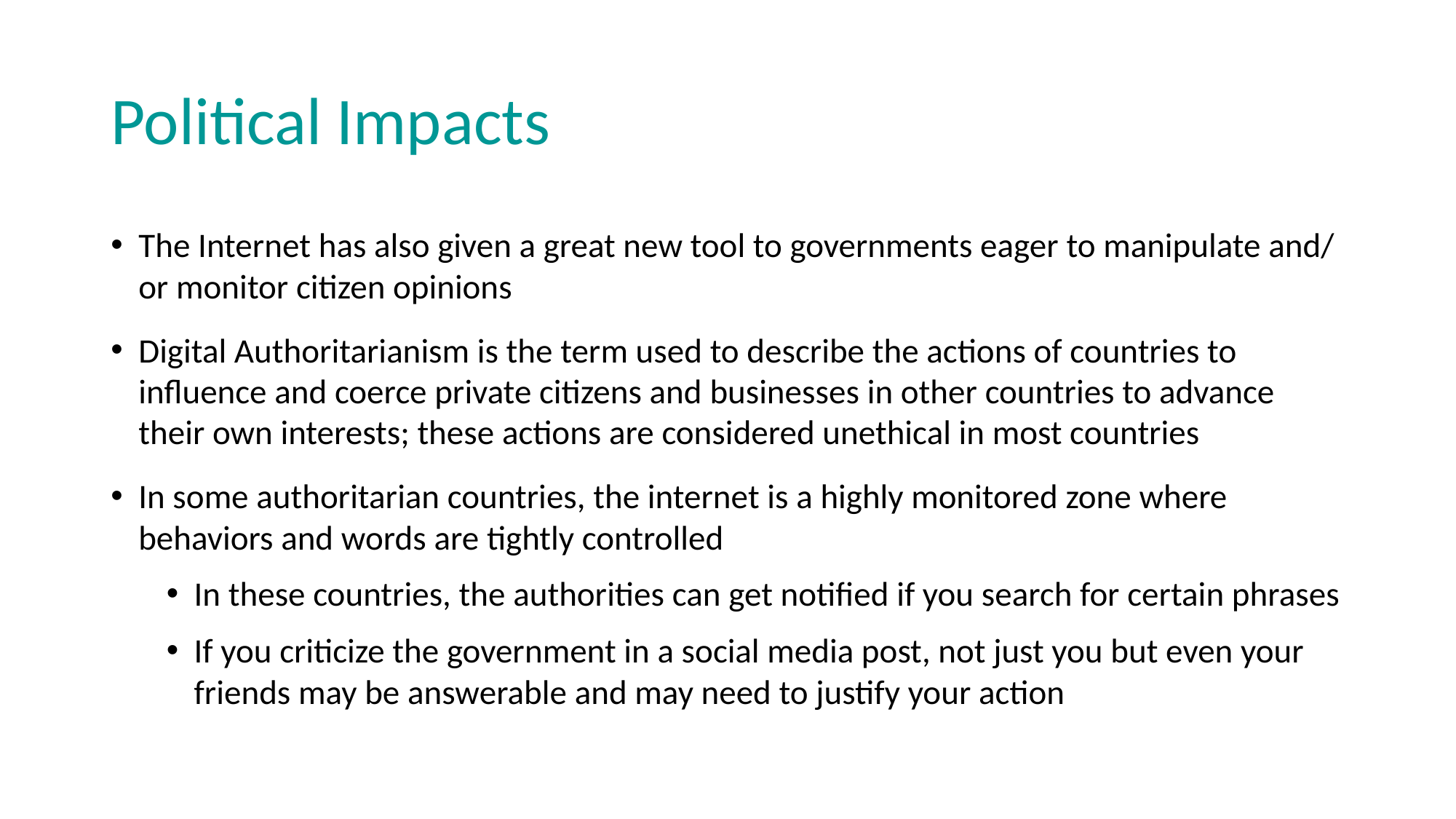

# Political Impacts
The Internet has also given a great new tool to governments eager to manipulate and/ or monitor citizen opinions
Digital Authoritarianism is the term used to describe the actions of countries to influence and coerce private citizens and businesses in other countries to advance their own interests; these actions are considered unethical in most countries
In some authoritarian countries, the internet is a highly monitored zone where behaviors and words are tightly controlled
In these countries, the authorities can get notified if you search for certain phrases
If you criticize the government in a social media post, not just you but even your friends may be answerable and may need to justify your action